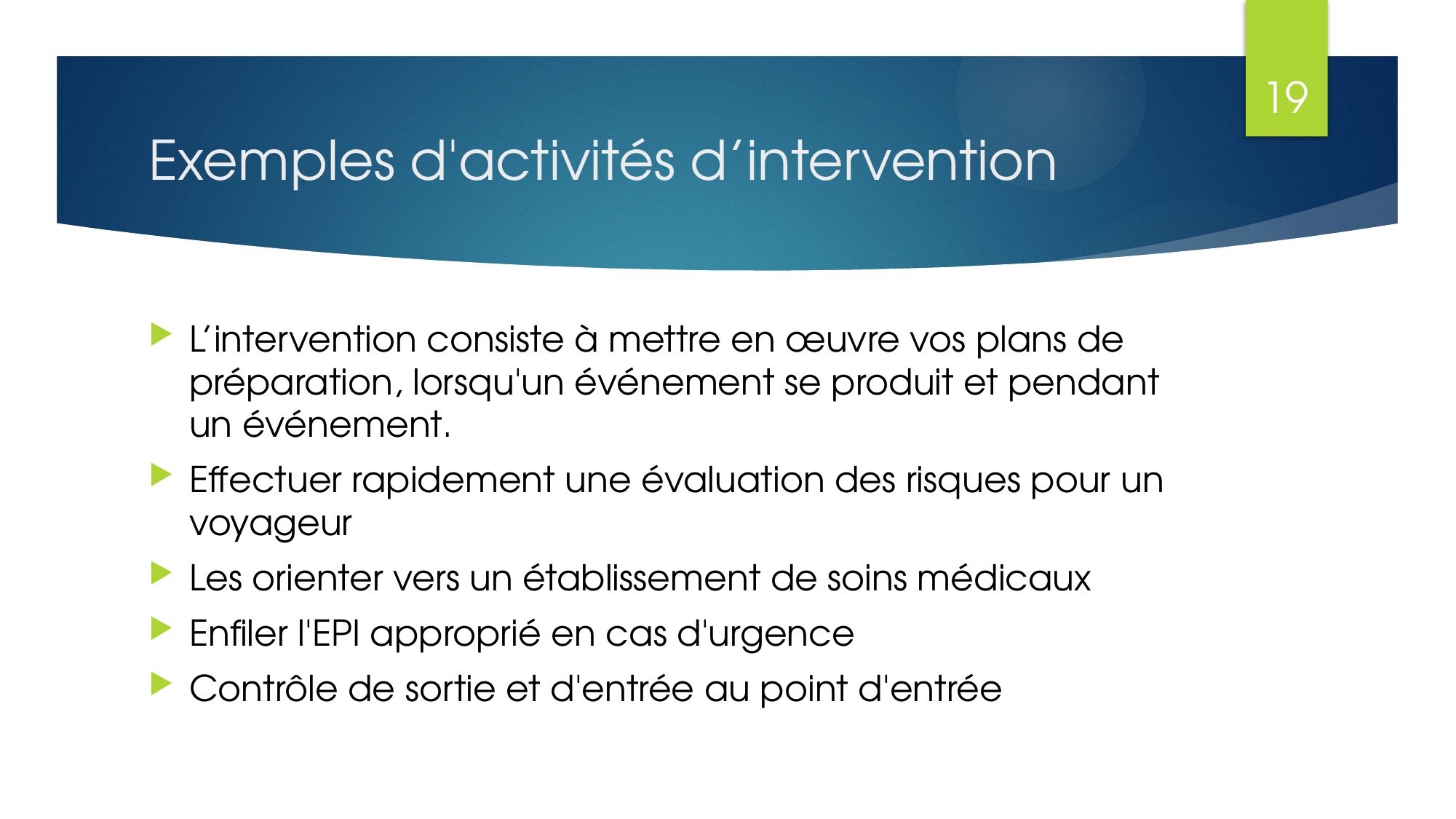

19
# Exemples d'activités d’intervention
L’intervention consiste à mettre en œuvre vos plans de préparation, lorsqu'un événement se produit et pendant un événement.
Effectuer rapidement une évaluation des risques pour un voyageur
Les orienter vers un établissement de soins médicaux
Enfiler l'EPI approprié en cas d'urgence
Contrôle de sortie et d'entrée au point d'entrée